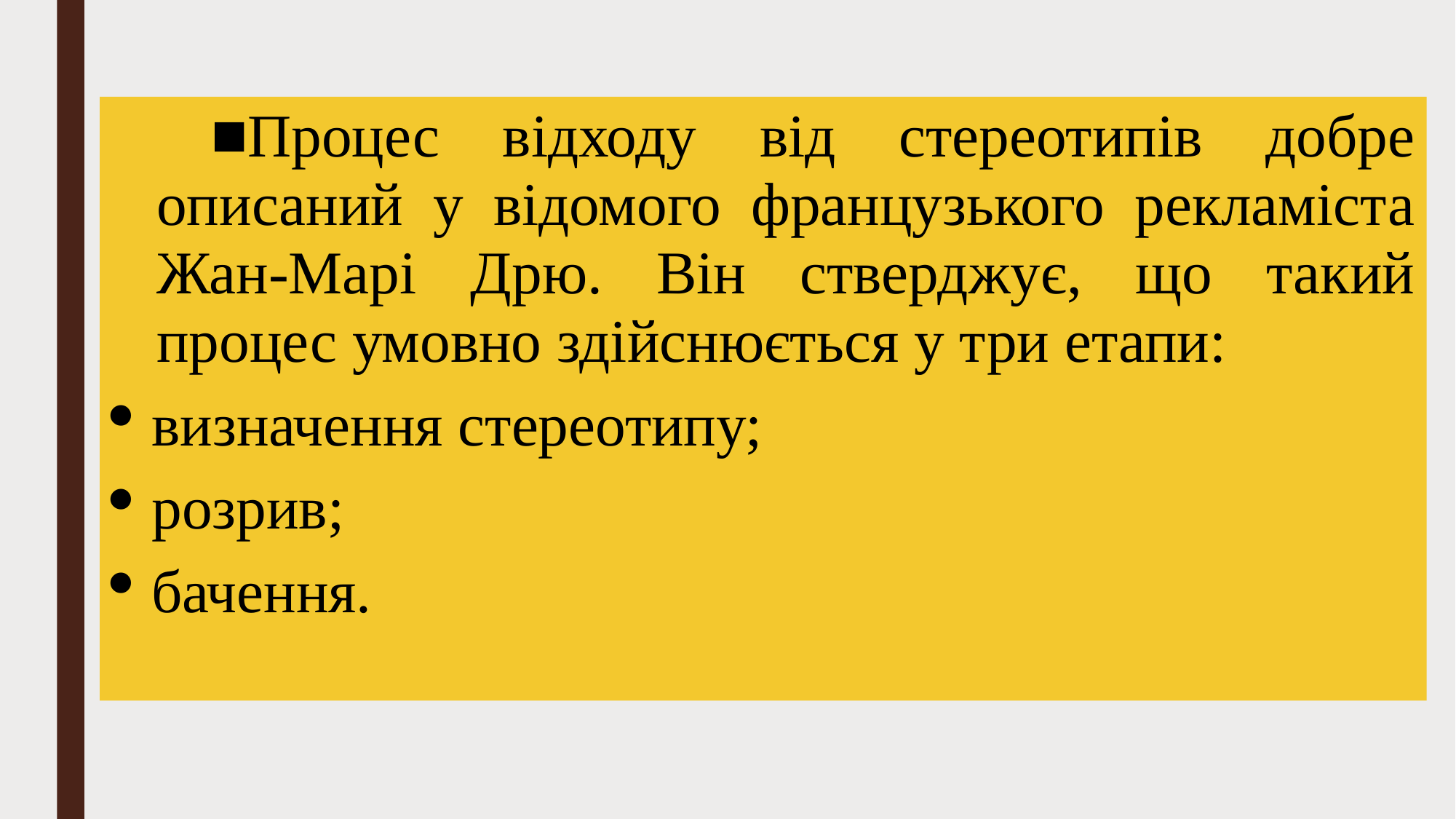

Процес відходу від стереотипів добре описаний у відомого французького рекламіста Жан-Марі Дрю. Він стверджує, що такий процес умовно здійснюється у три етапи:
визначення стереотипу;
розрив;
бачення.